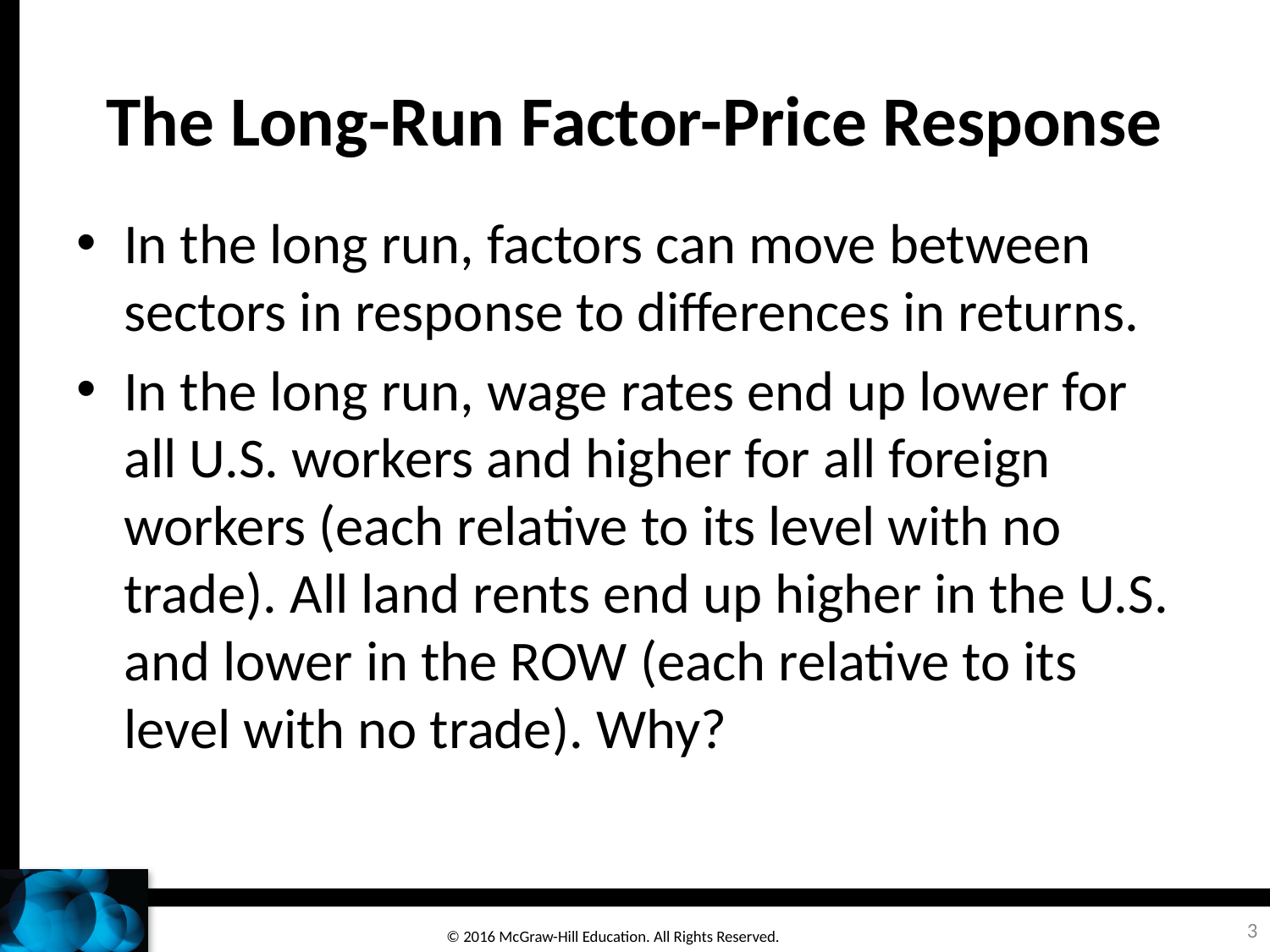

# The Long-Run Factor-Price Response
In the long run, factors can move between sectors in response to differences in returns.
In the long run, wage rates end up lower for all U.S. workers and higher for all foreign workers (each relative to its level with no trade). All land rents end up higher in the U.S. and lower in the ROW (each relative to its level with no trade). Why?

3
© 2016 McGraw-Hill Education. All Rights Reserved.